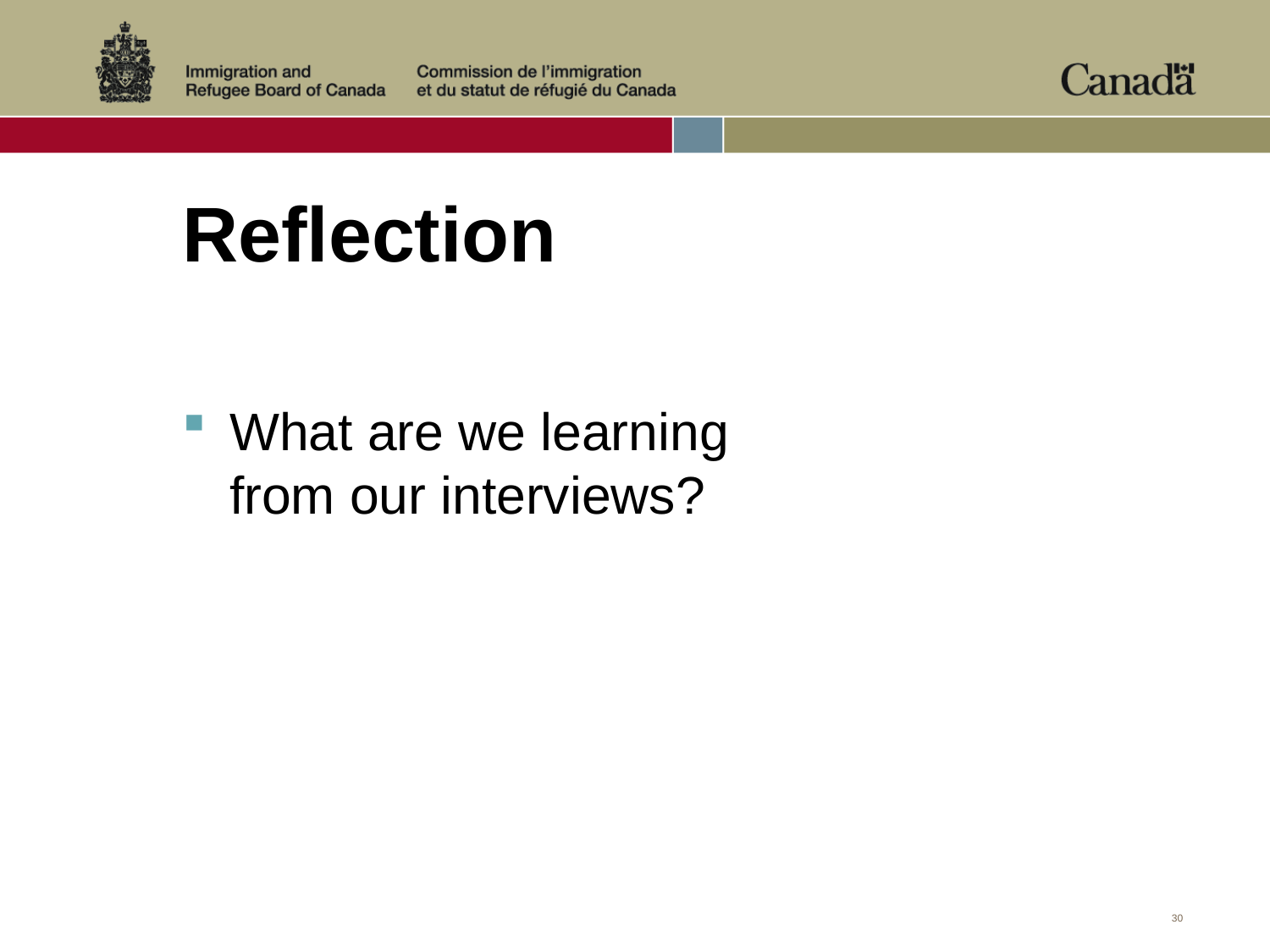

# Reflection
What are we learning from our interviews?
30